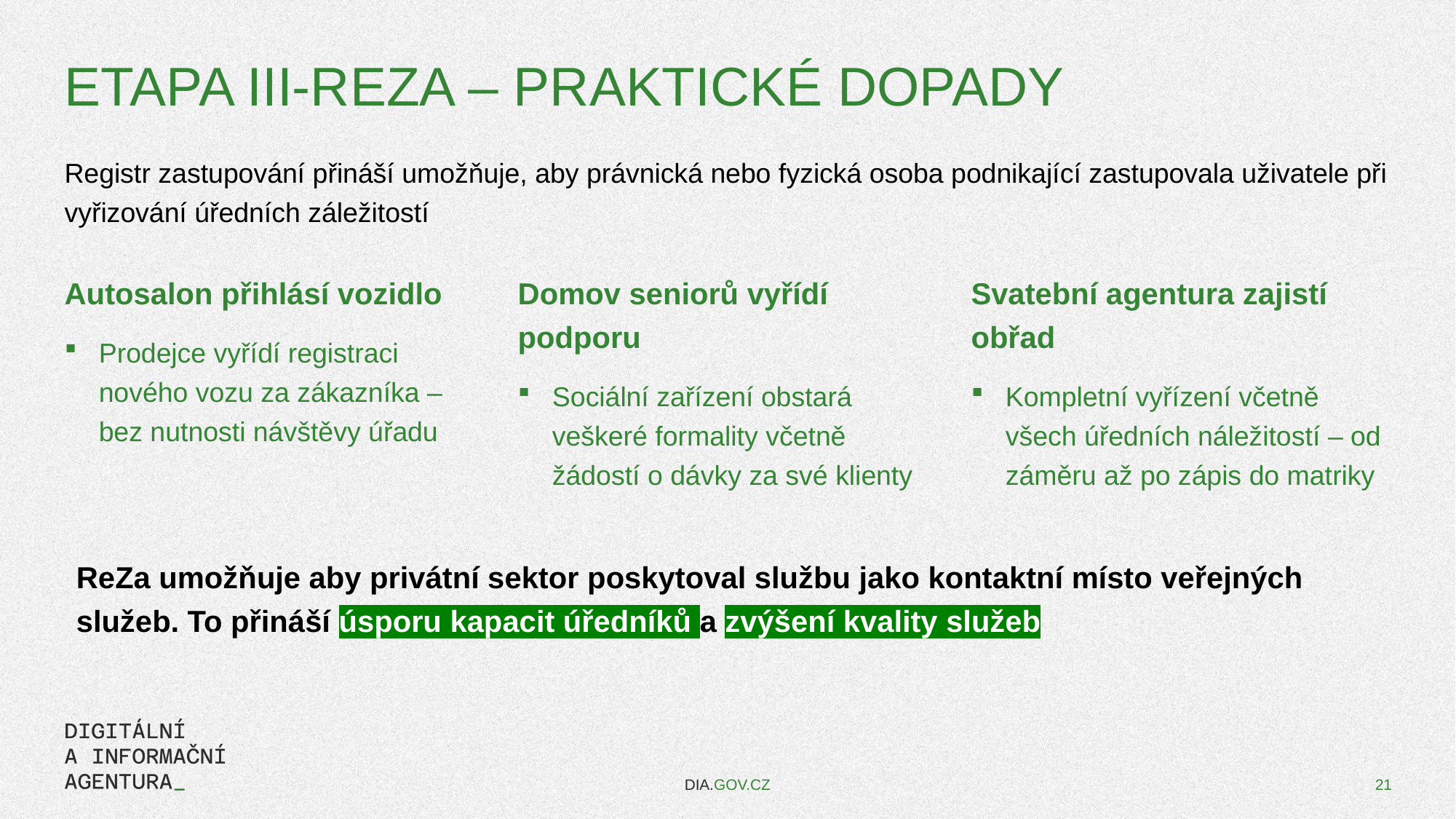

# ETAPA III-ReZa – praktické dopady
Registr zastupování přináší umožňuje, aby právnická nebo fyzická osoba podnikající zastupovala uživatele při vyřizování úředních záležitostí
Autosalon přihlásí vozidlo
Prodejce vyřídí registraci nového vozu za zákazníka – bez nutnosti návštěvy úřadu
Domov seniorů vyřídí podporu
Sociální zařízení obstará veškeré formality včetně žádostí o dávky za své klienty
Svatební agentura zajistí obřad
Kompletní vyřízení včetně všech úředních náležitostí – od záměru až po zápis do matriky
ReZa umožňuje aby privátní sektor poskytoval službu jako kontaktní místo veřejných služeb. To přináší úsporu kapacit úředníků a zvýšení kvality služeb
DIA.GOV.CZ
21